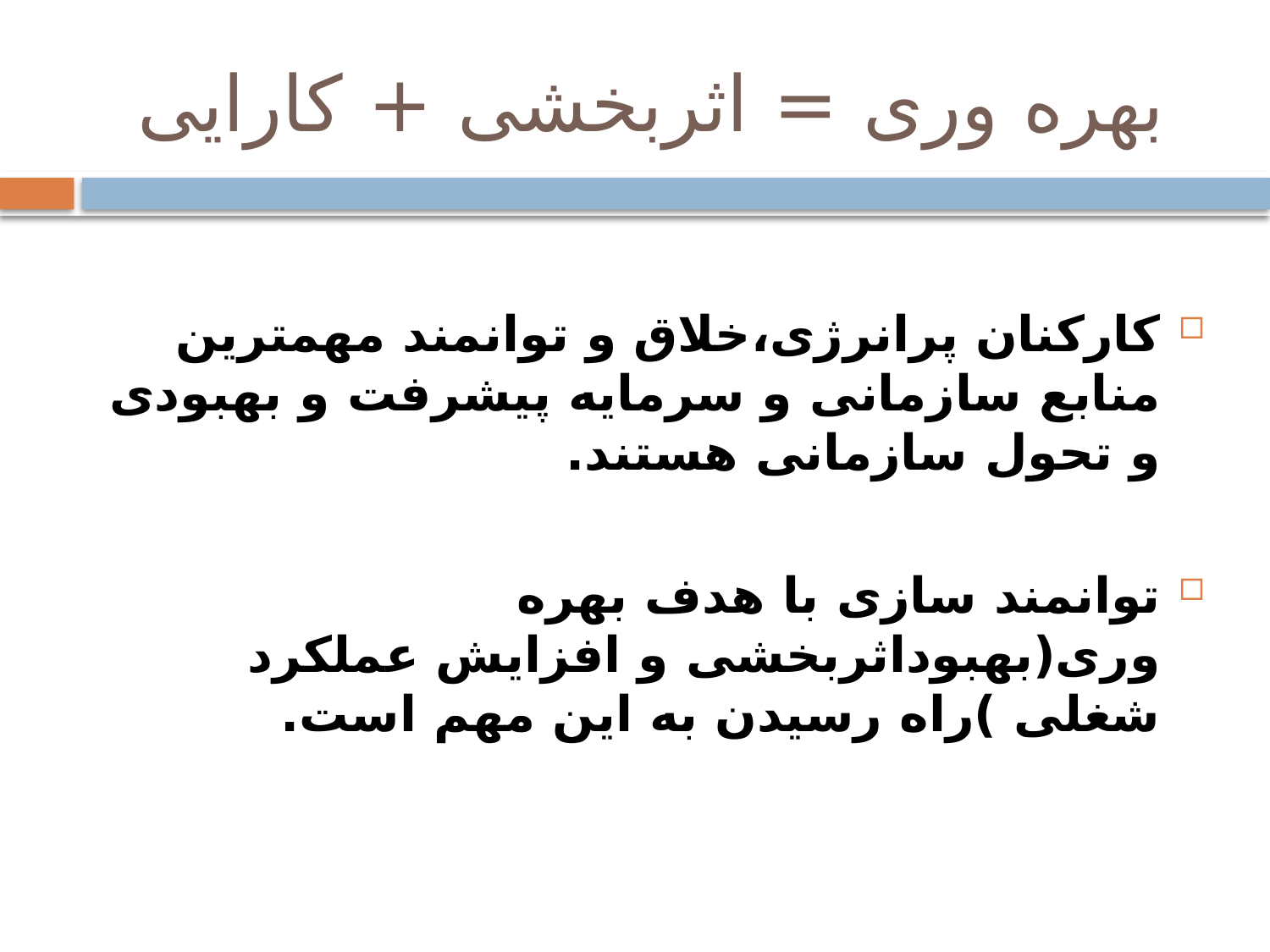

# بهره وری = اثربخشی + کارایی

کارکنان پرانرژی،خلاق و توانمند مهمترین منابع سازمانی و سرمایه پیشرفت و بهبودی و تحول سازمانی هستند.

توانمند سازی با هدف بهره وری(بهبوداثربخشی و افزایش عملکرد شغلی )راه رسیدن به این مهم است.